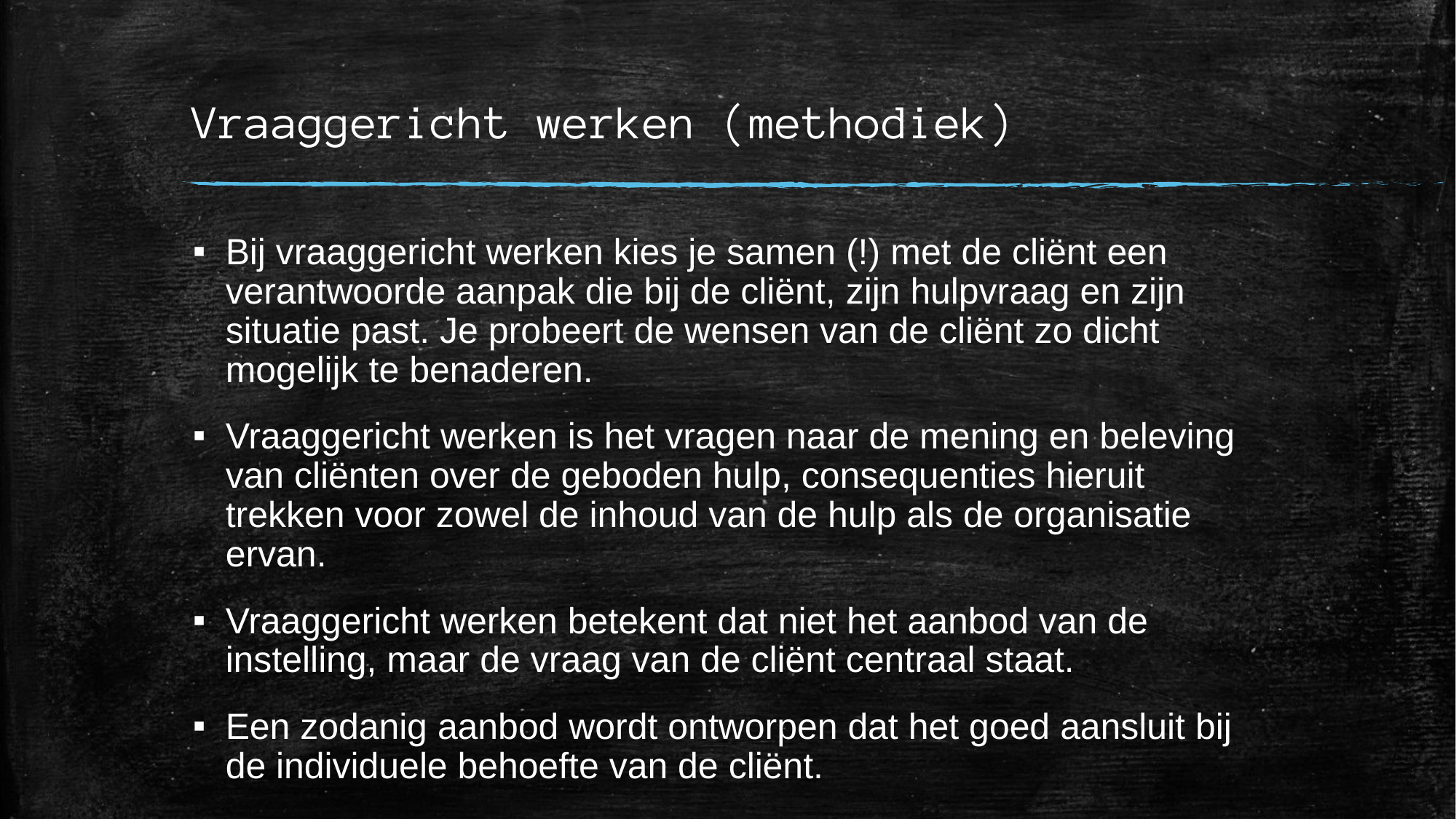

# Vraaggericht werken (methodiek)
Bij vraaggericht werken kies je samen (!) met de cliënt een verantwoorde aanpak die bij de cliënt, zijn hulpvraag en zijn situatie past. Je probeert de wensen van de cliënt zo dicht mogelijk te benaderen.
Vraaggericht werken is het vragen naar de mening en beleving van cliënten over de geboden hulp, consequenties hieruit trekken voor zowel de inhoud van de hulp als de organisatie ervan.
Vraaggericht werken betekent dat niet het aanbod van de instelling, maar de vraag van de cliënt centraal staat.
Een zodanig aanbod wordt ontworpen dat het goed aansluit bij de individuele behoefte van de cliënt.